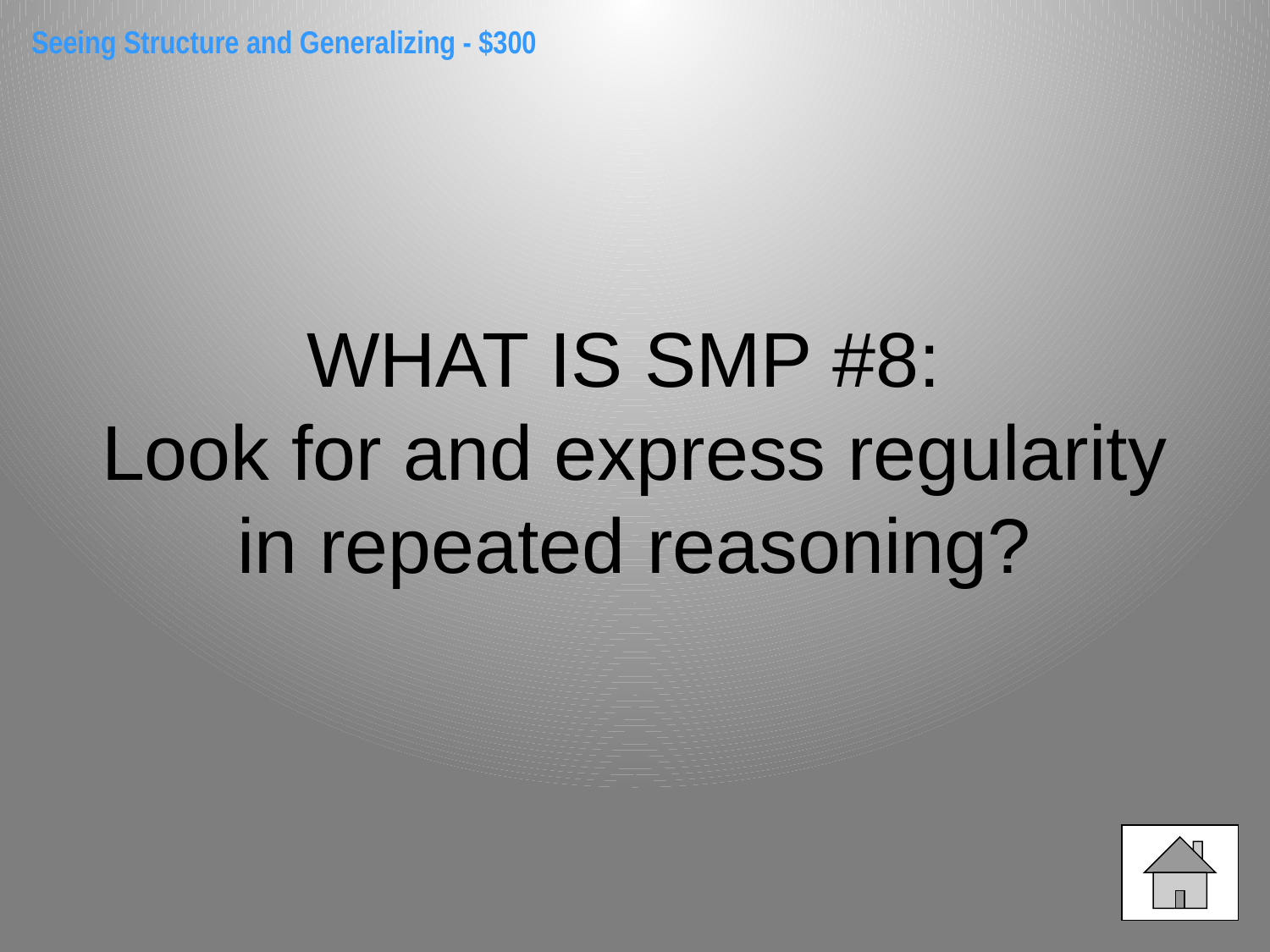

Seeing Structure and Generalizing - $300
WHAT IS SMP #8:
Look for and express regularity in repeated reasoning?